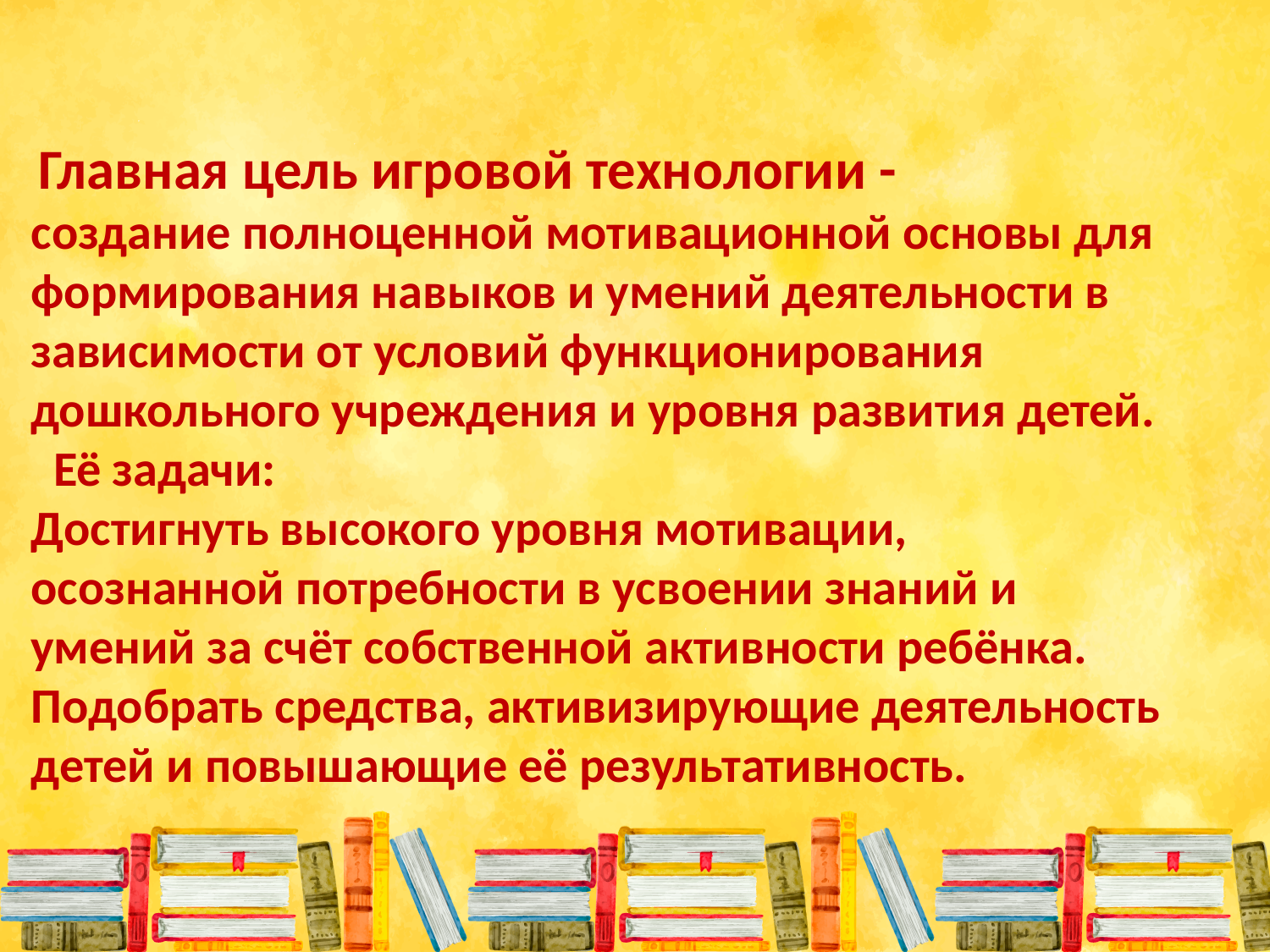

#
 Главная цель игровой технологии -
создание полноценной мотивационной основы для формирования навыков и умений деятельности в зависимости от условий функционирования дошкольного учреждения и уровня развития детей.
  Её задачи:
Достигнуть высокого уровня мотивации, осознанной потребности в усвоении знаний и умений за счёт собственной активности ребёнка.
Подобрать средства, активизирующие деятельность детей и повышающие её результативность.